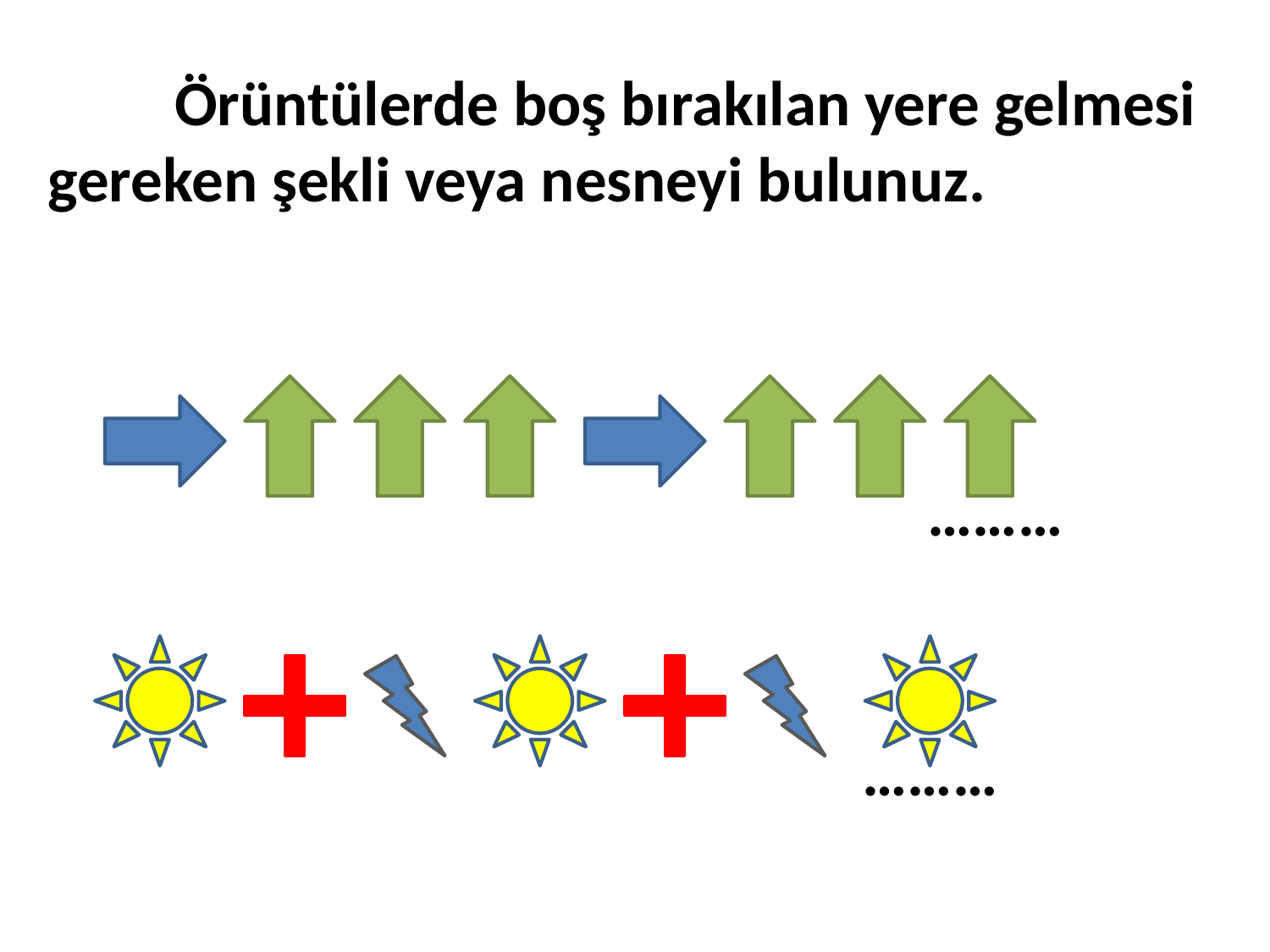

Örüntülerde boş bırakılan yere gelmesi gereken şekli veya nesneyi bulunuz.

………

………